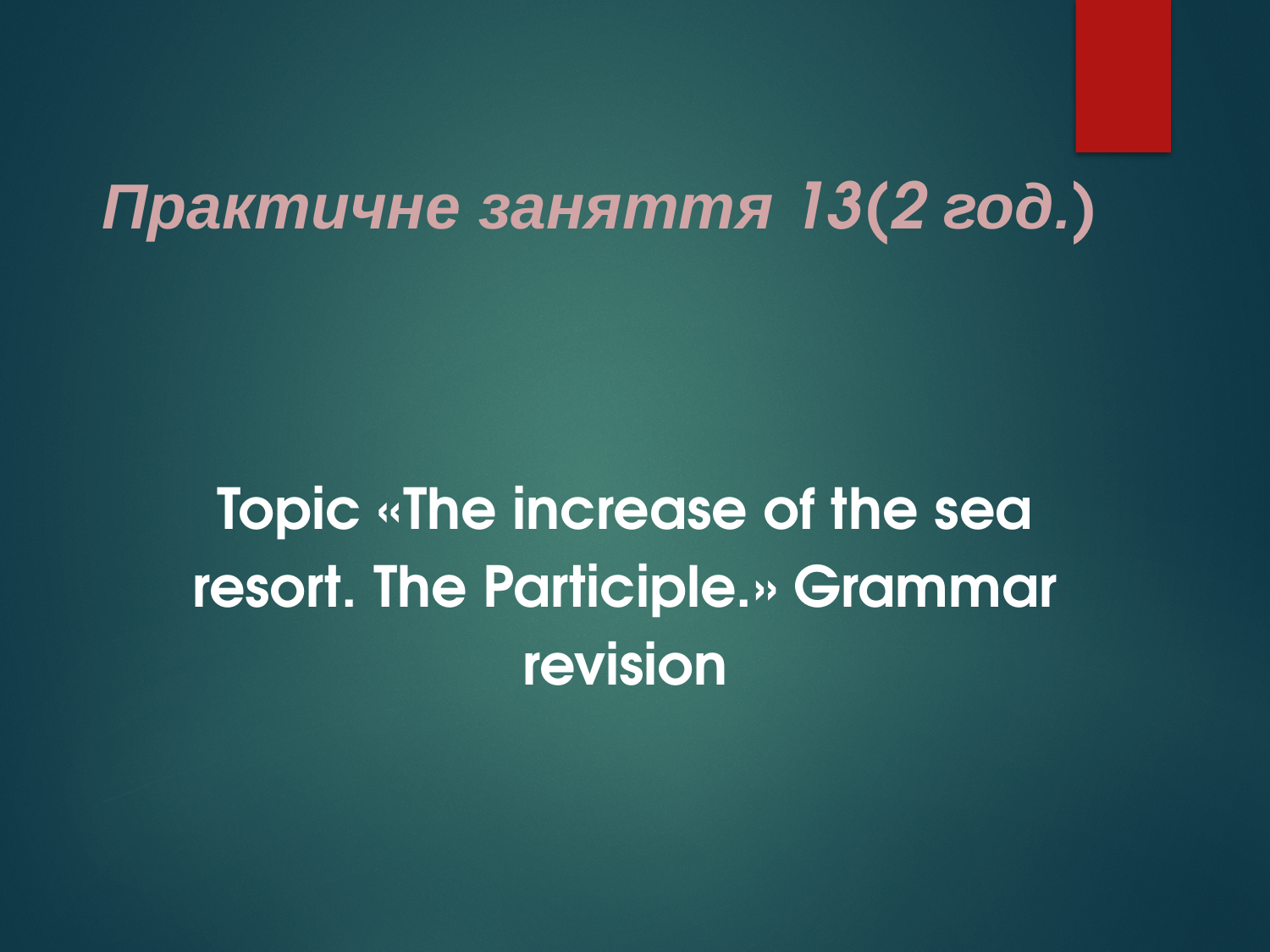

# Практичне заняття 13(2 год.)
Topic «The increase of the sea resort. The Participle.» Grammar revision